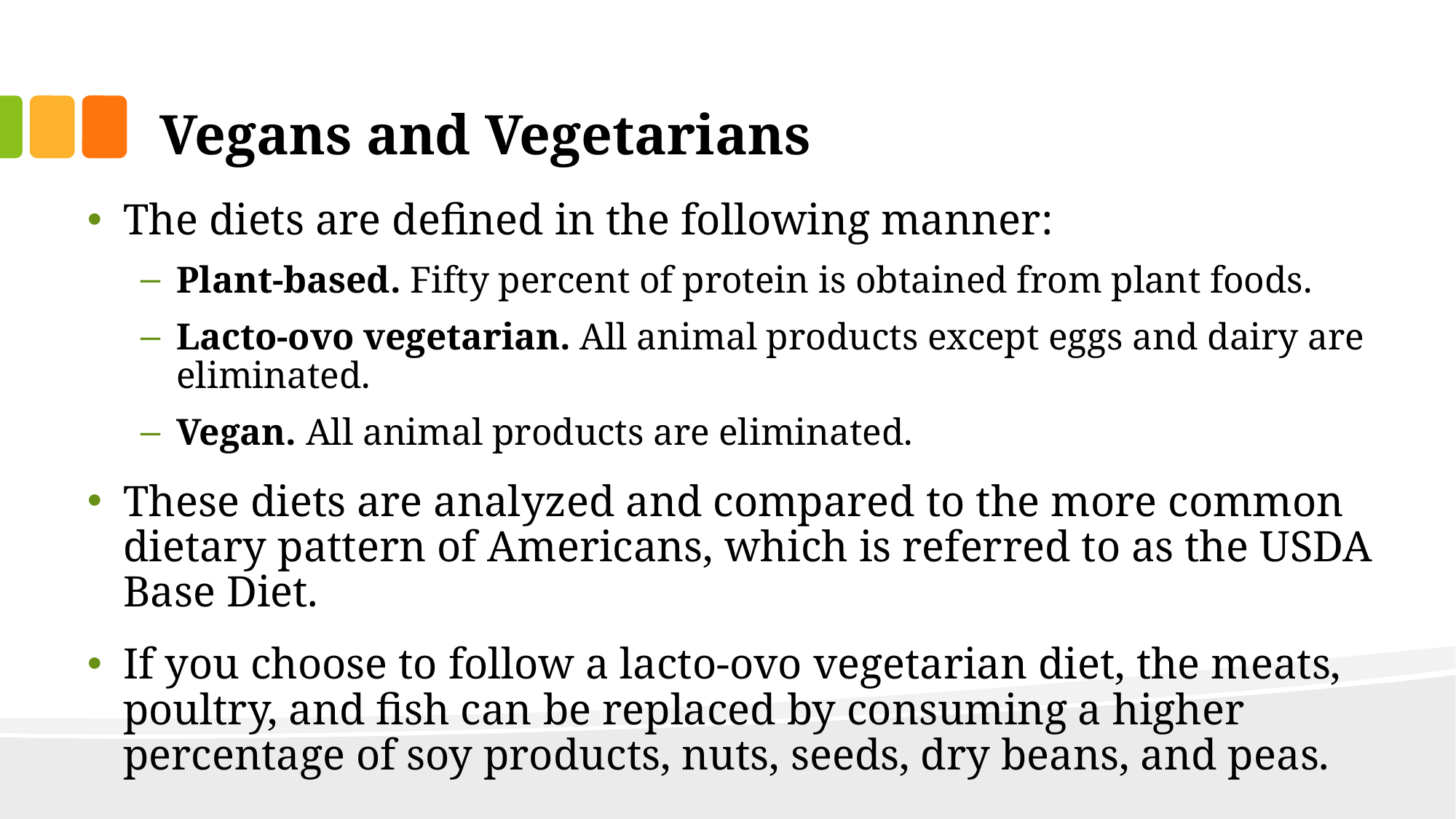

# Vegans and Vegetarians
The diets are defined in the following manner:
Plant-based. Fifty percent of protein is obtained from plant foods.
Lacto-ovo vegetarian. All animal products except eggs and dairy are eliminated.
Vegan. All animal products are eliminated.
These diets are analyzed and compared to the more common dietary pattern of Americans, which is referred to as the USDA Base Diet.
If you choose to follow a lacto-ovo vegetarian diet, the meats, poultry, and fish can be replaced by consuming a higher percentage of soy products, nuts, seeds, dry beans, and peas.